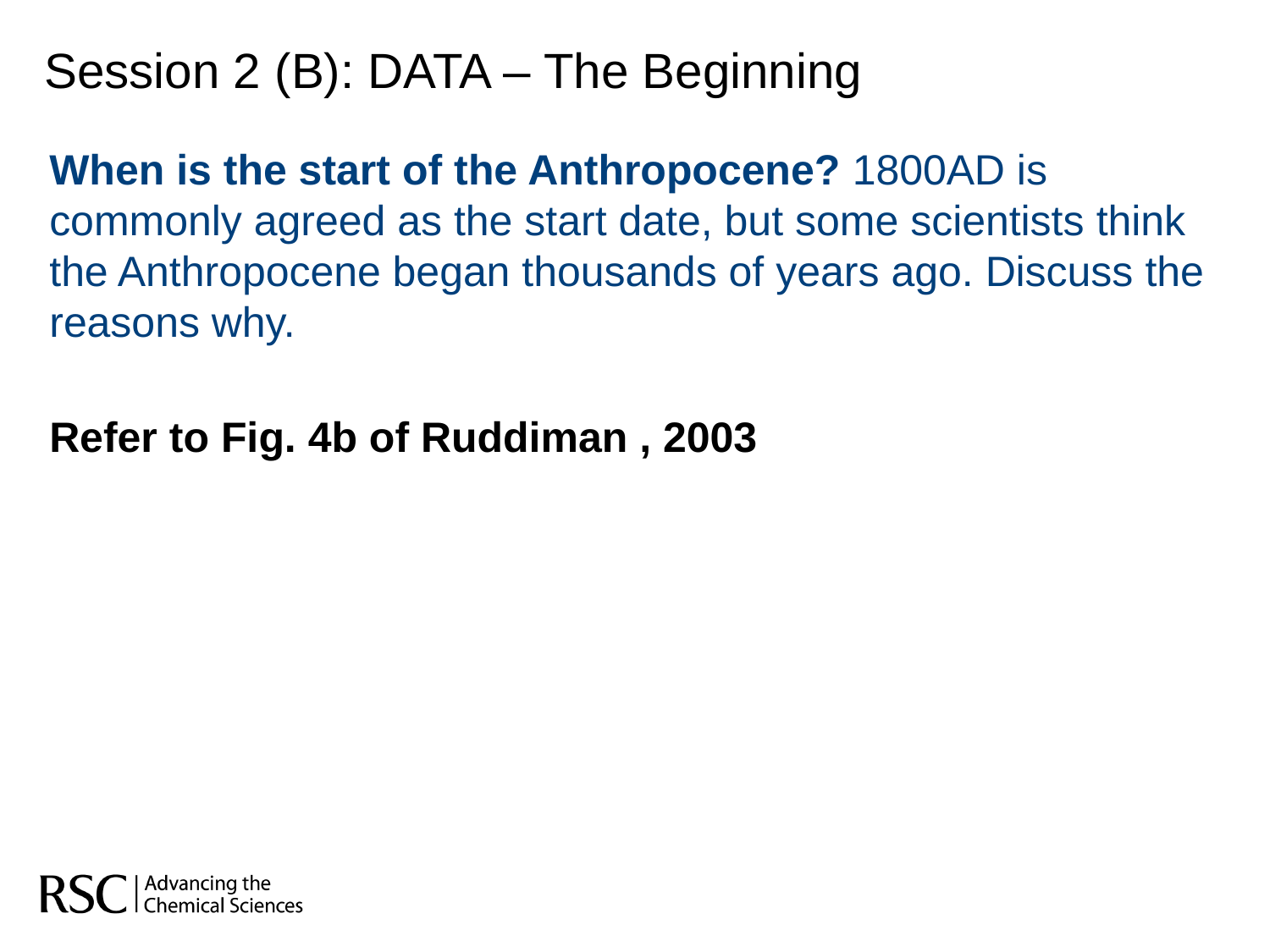

Session 2 (B): DATA – The Beginning
When is the start of the Anthropocene? 1800AD is commonly agreed as the start date, but some scientists think the Anthropocene began thousands of years ago. Discuss the reasons why.

Refer to Fig. 4b of Ruddiman , 2003